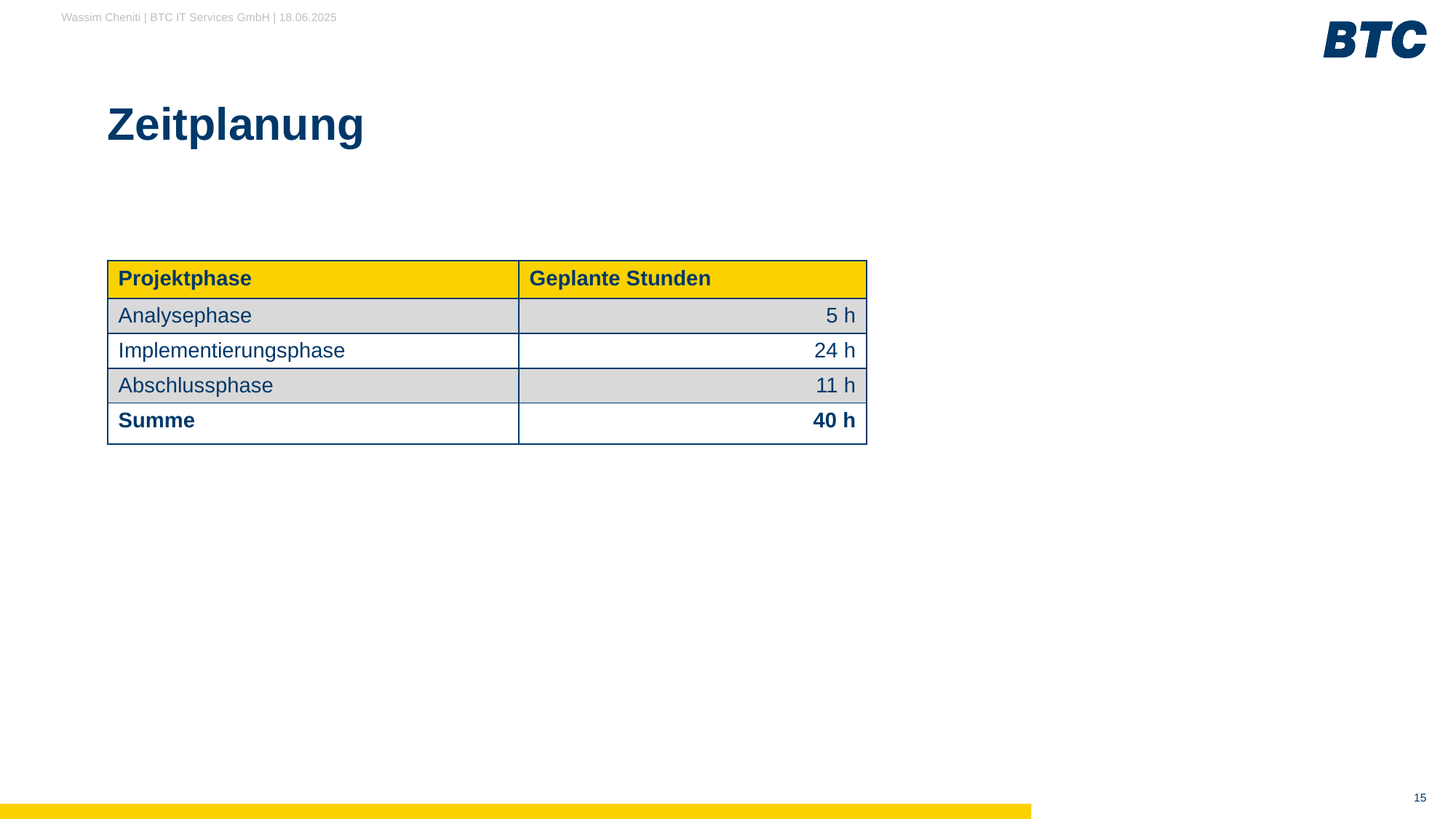

Wassim Cheniti | BTC IT Services GmbH | 18.06.2025
# Zeitplanung
| Projektphase | Geplante Stunden |
| --- | --- |
| Analysephase | 5 h |
| Implementierungsphase | 24 h |
| Abschlussphase | 11 h |
| Summe | 40 h |
15